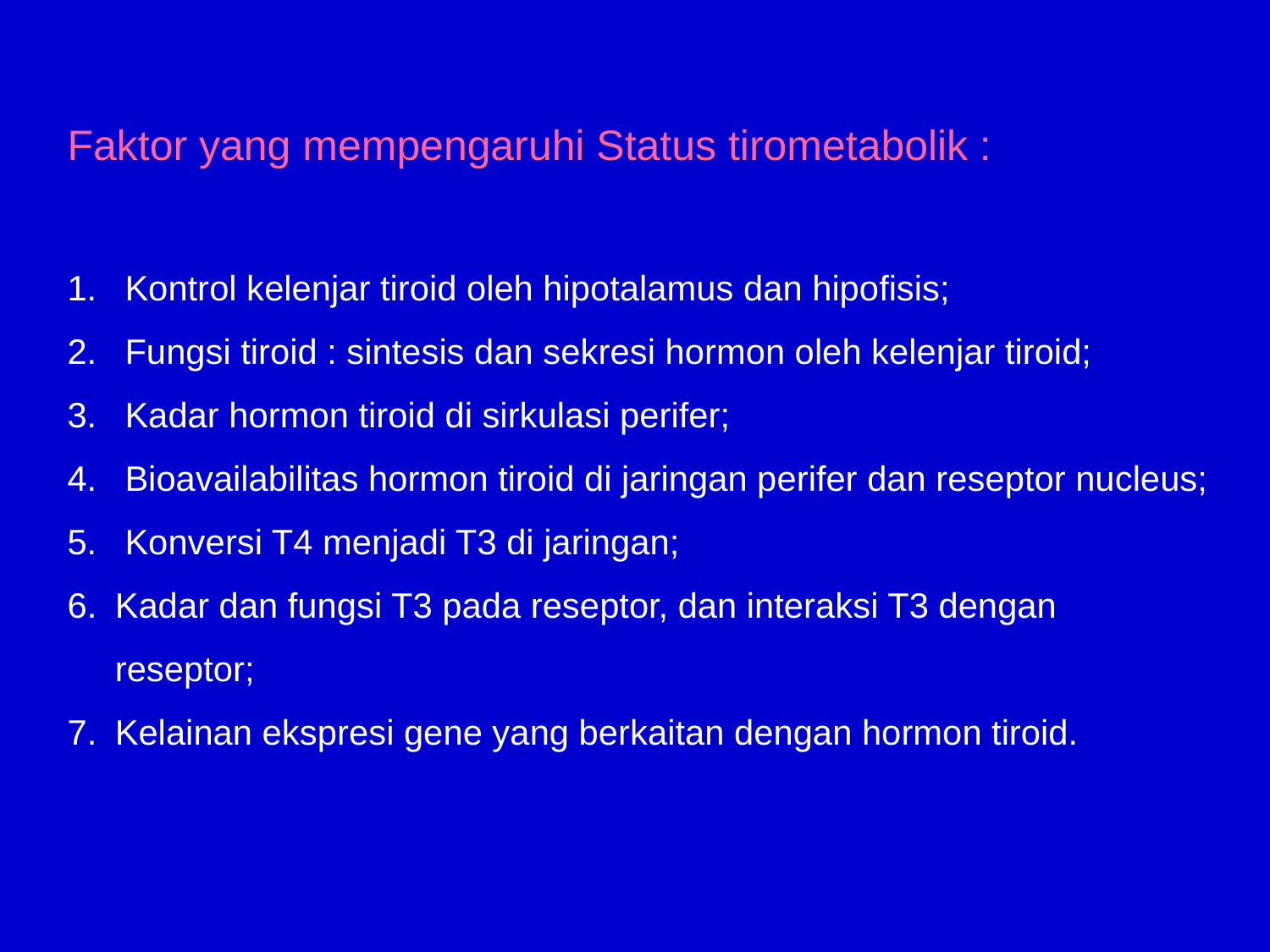

Faktor yang mempengaruhi Status tirometabolik :

 Kontrol kelenjar tiroid oleh hipotalamus dan hipofisis;
 Fungsi tiroid : sintesis dan sekresi hormon oleh kelenjar tiroid;
 Kadar hormon tiroid di sirkulasi perifer;
 Bioavailabilitas hormon tiroid di jaringan perifer dan reseptor nucleus;
 Konversi T4 menjadi T3 di jaringan;
6. 	Kadar dan fungsi T3 pada reseptor, dan interaksi T3 dengan
    	reseptor;
7. 	Kelainan ekspresi gene yang berkaitan dengan hormon tiroid.